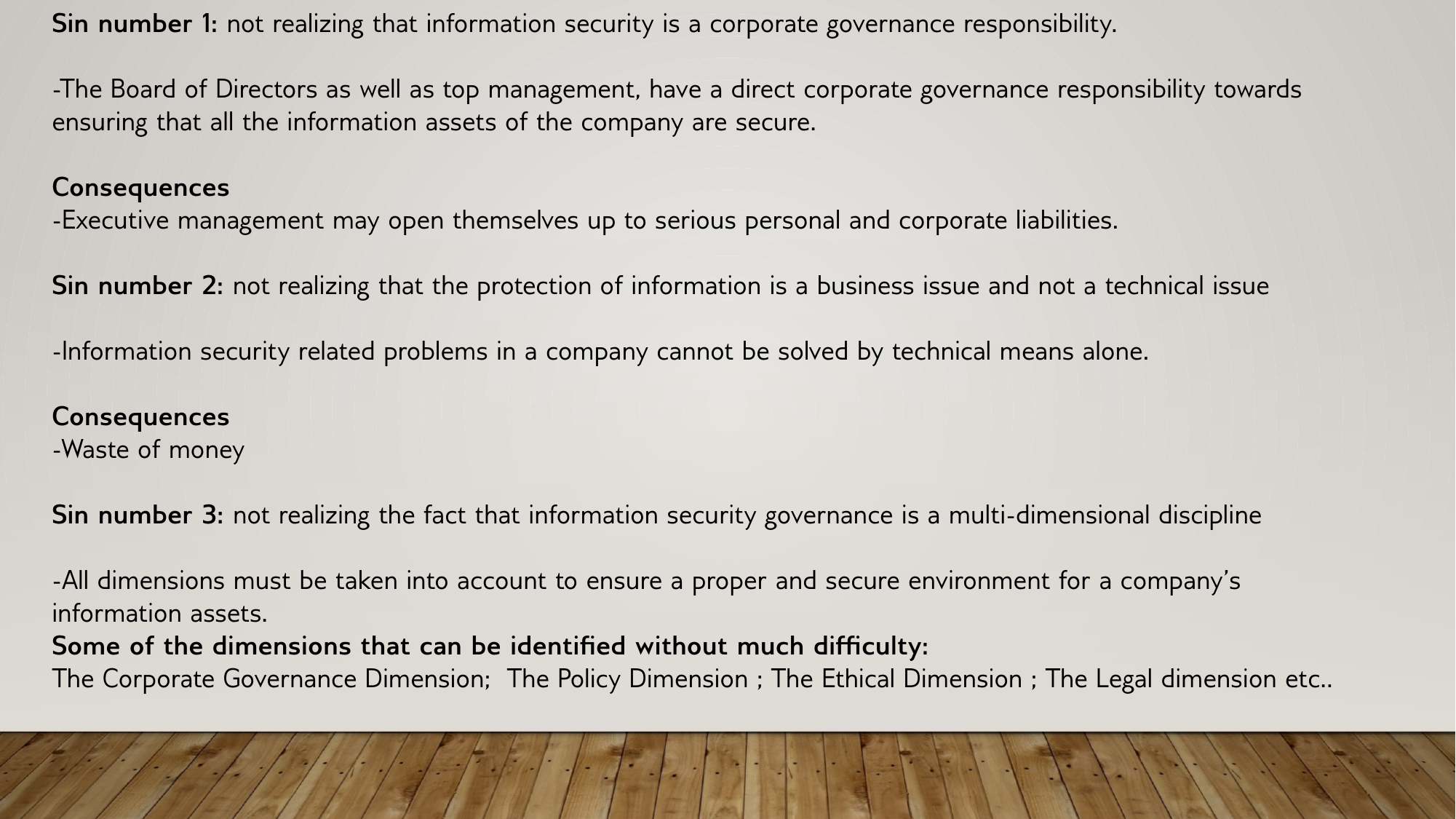

Sin number 1: not realizing that information security is a corporate governance responsibility.

-The Board of Directors as well as top management, have a direct corporate governance responsibility towards ensuring that all the information assets of the company are secure.

Consequences
-Executive management may open themselves up to serious personal and corporate liabilities.

Sin number 2: not realizing that the protection of information is a business issue and not a technical issue

-Information security related problems in a company cannot be solved by technical means alone.

Consequences
-Waste of money

Sin number 3: not realizing the fact that information security governance is a multi-dimensional discipline

-All dimensions must be taken into account to ensure a proper and secure environment for a company’s information assets.
Some of the dimensions that can be identified without much difficulty:
The Corporate Governance Dimension;  The Policy Dimension ; The Ethical Dimension ; The Legal dimension etc..